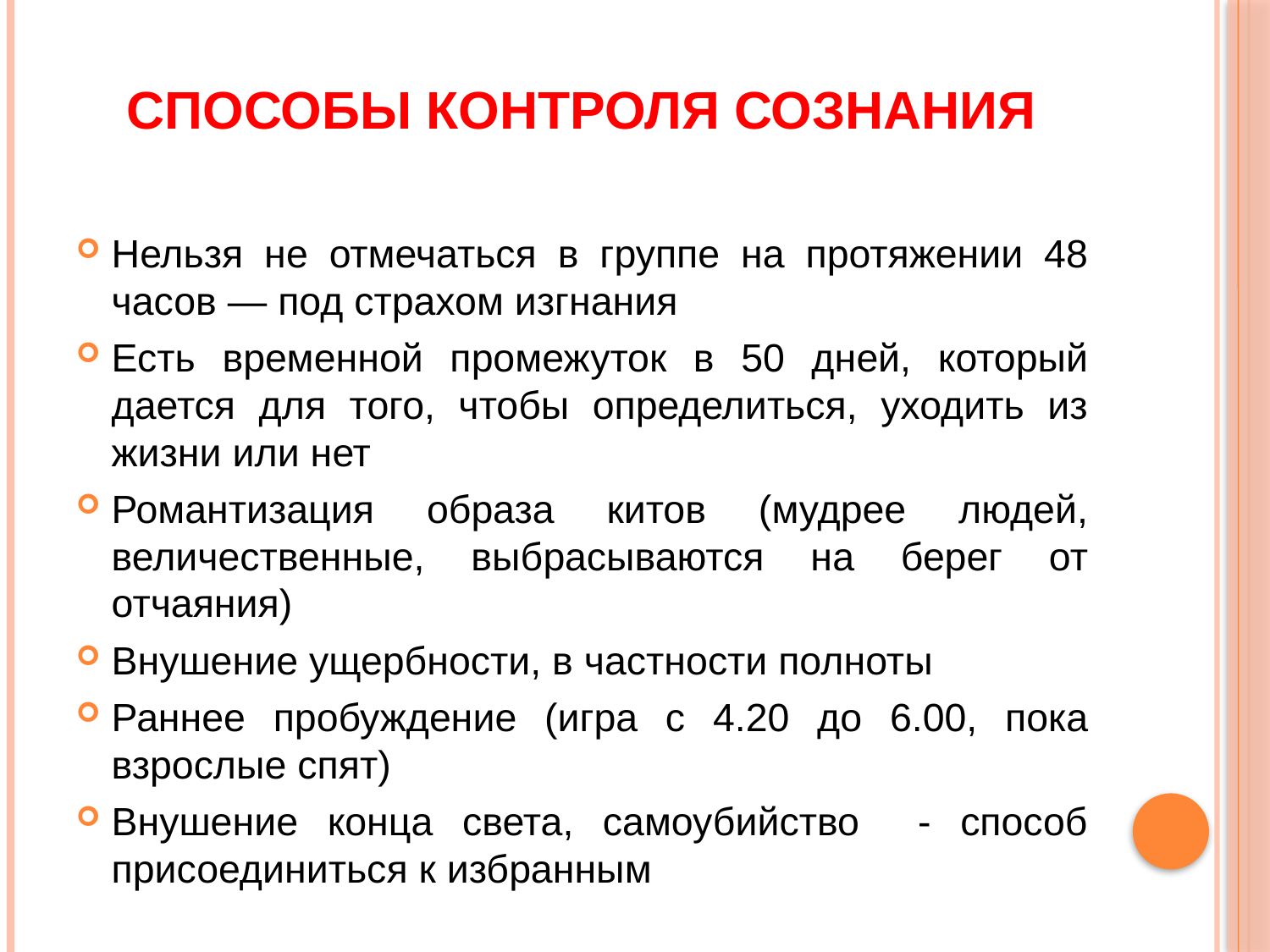

# Способы контроля сознания
Нельзя не отмечаться в группе на протяжении 48 часов — под страхом изгнания
Есть временной промежуток в 50 дней, который дается для того, чтобы определиться, уходить из жизни или нет
Романтизация образа китов (мудрее людей, величественные, выбрасываются на берег от отчаяния)
Внушение ущербности, в частности полноты
Раннее пробуждение (игра с 4.20 до 6.00, пока взрослые спят)
Внушение конца света, самоубийство  - способ присоединиться к избранным